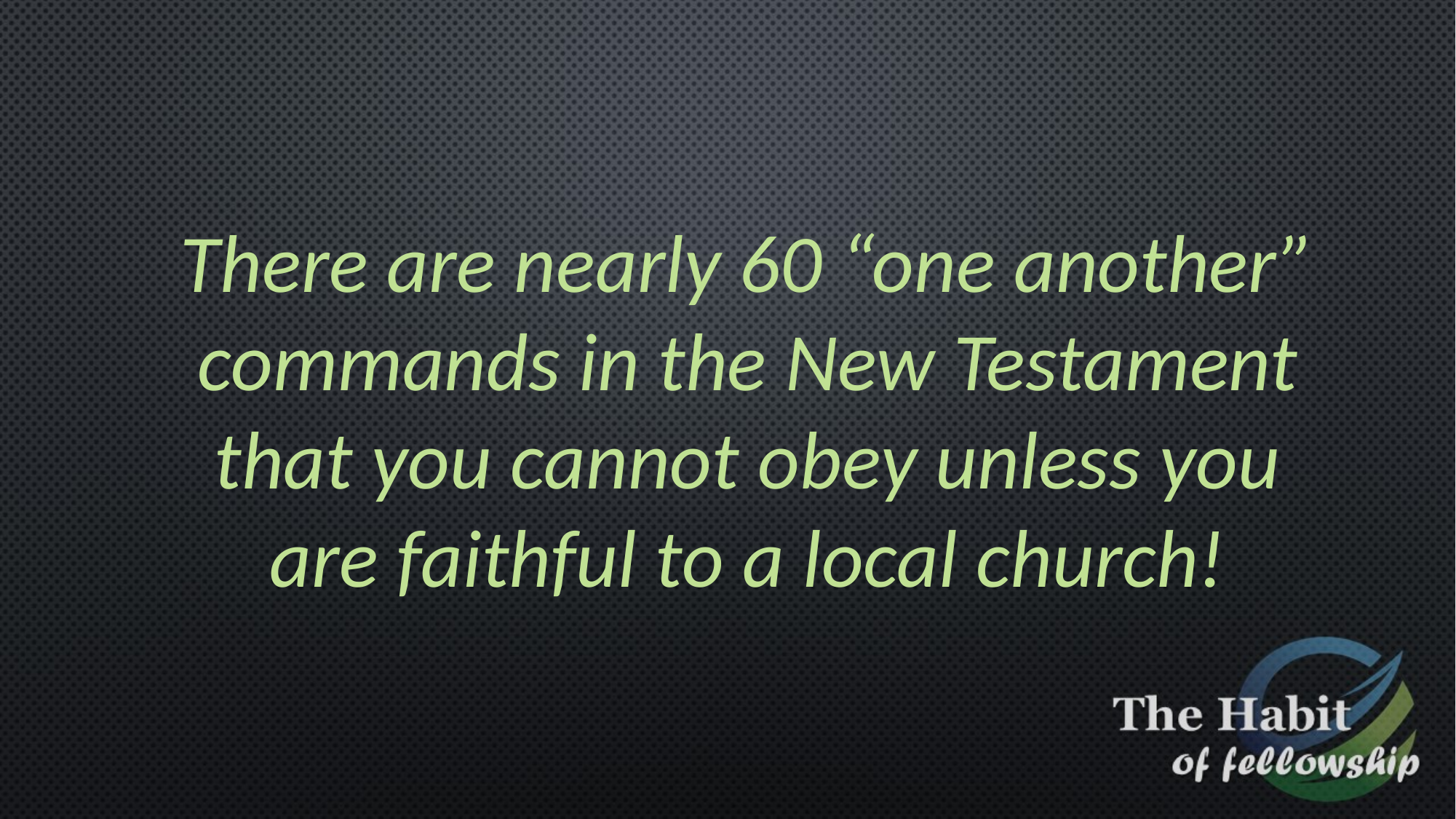

There are nearly 60 “one another” commands in the New Testament that you cannot obey unless you are faithful to a local church!